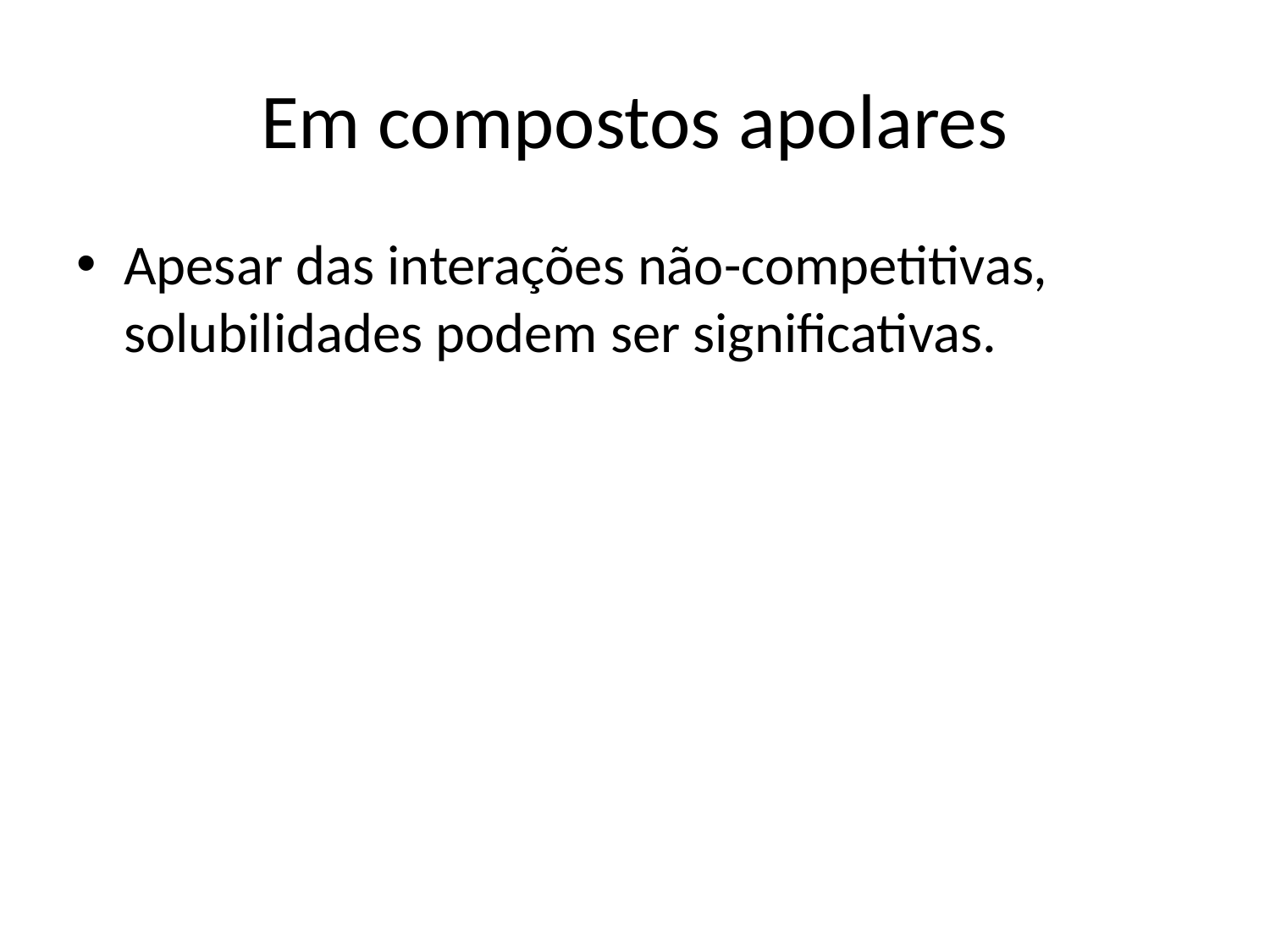

# Em compostos apolares
Apesar das interações não-competitivas, solubilidades podem ser significativas.